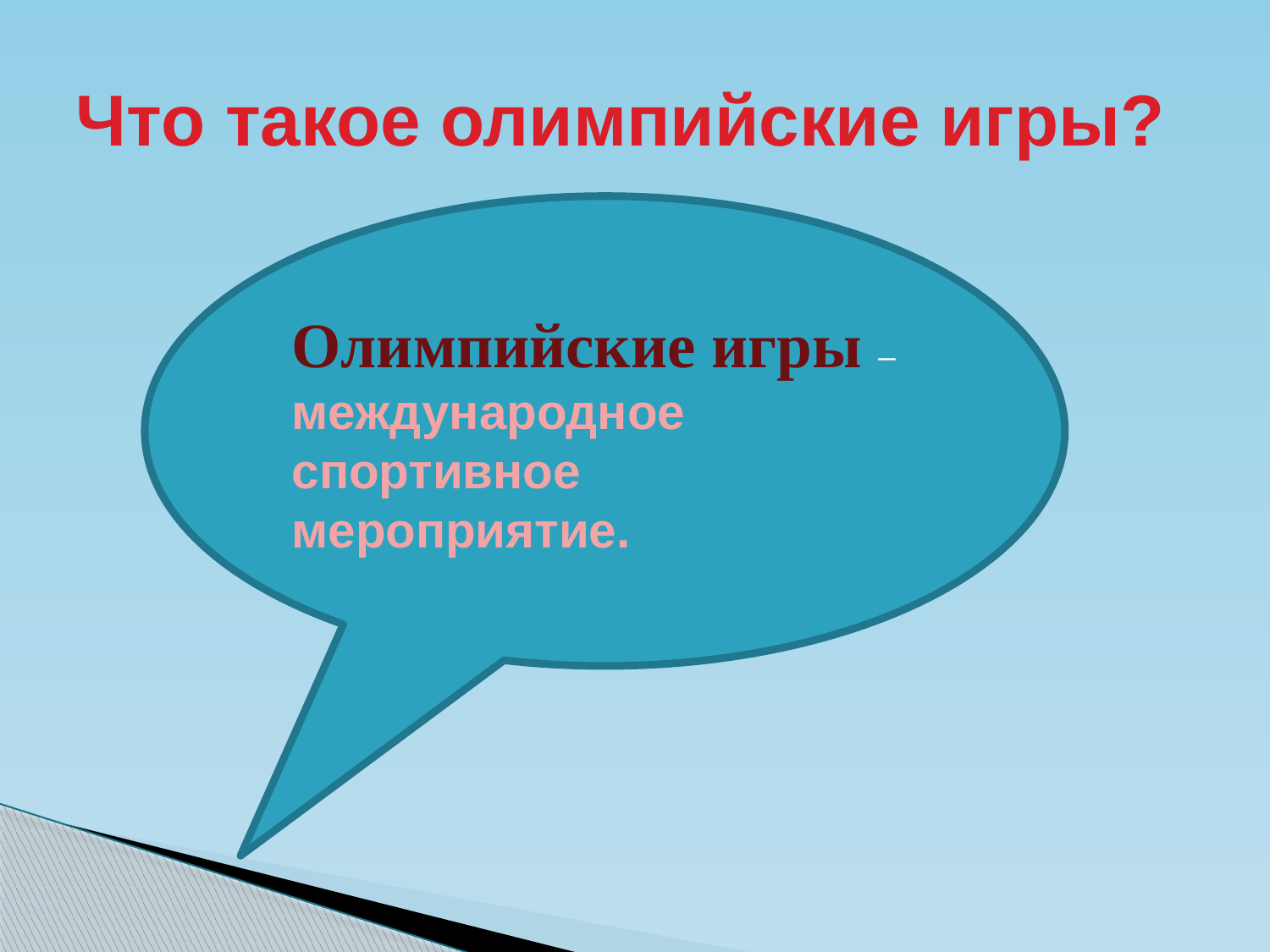

# Что такое олимпийские игры?
Олимпийские игры – международное спортивное мероприятие.